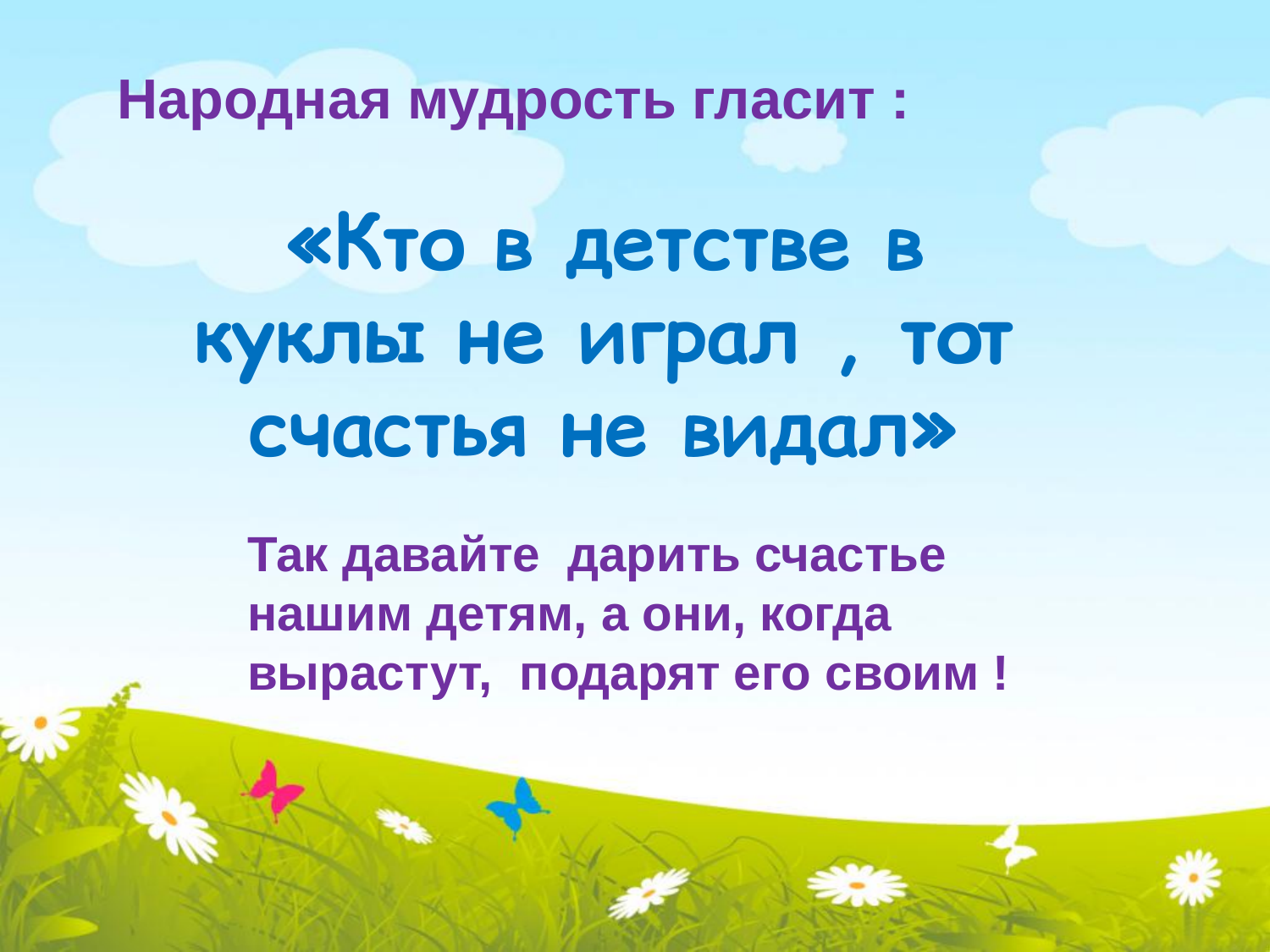

Народная мудрость гласит :
«Кто в детстве в куклы не играл , тот счастья не видал»
Так давайте  дарить счастье нашим детям, а они, когда  вырастут,  подарят его своим !